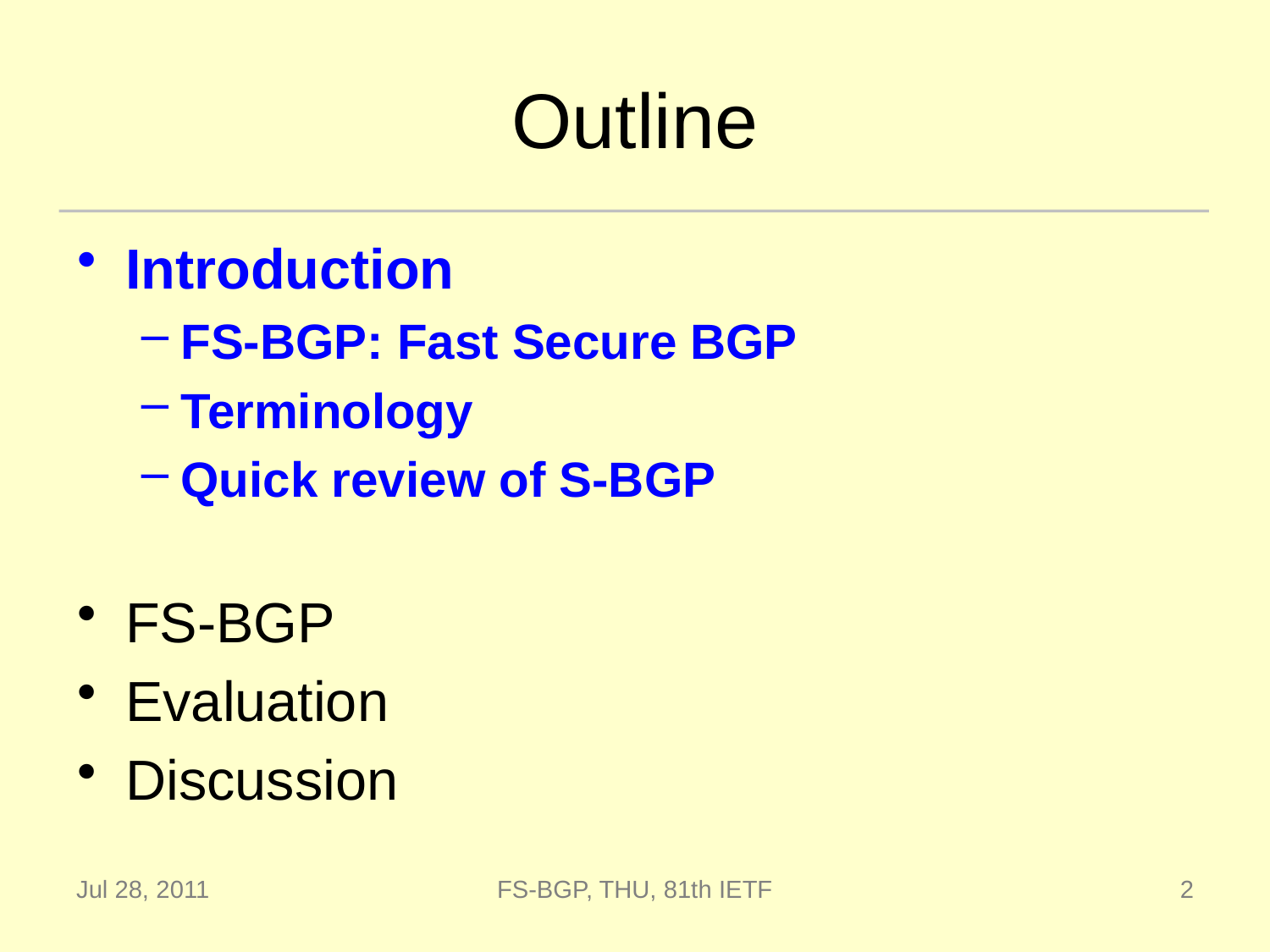

# Outline
Introduction
FS-BGP: Fast Secure BGP
Terminology
Quick review of S-BGP

FS-BGP
Evaluation
Discussion
Jul 28, 2011
FS-BGP, THU, 81th IETF
2